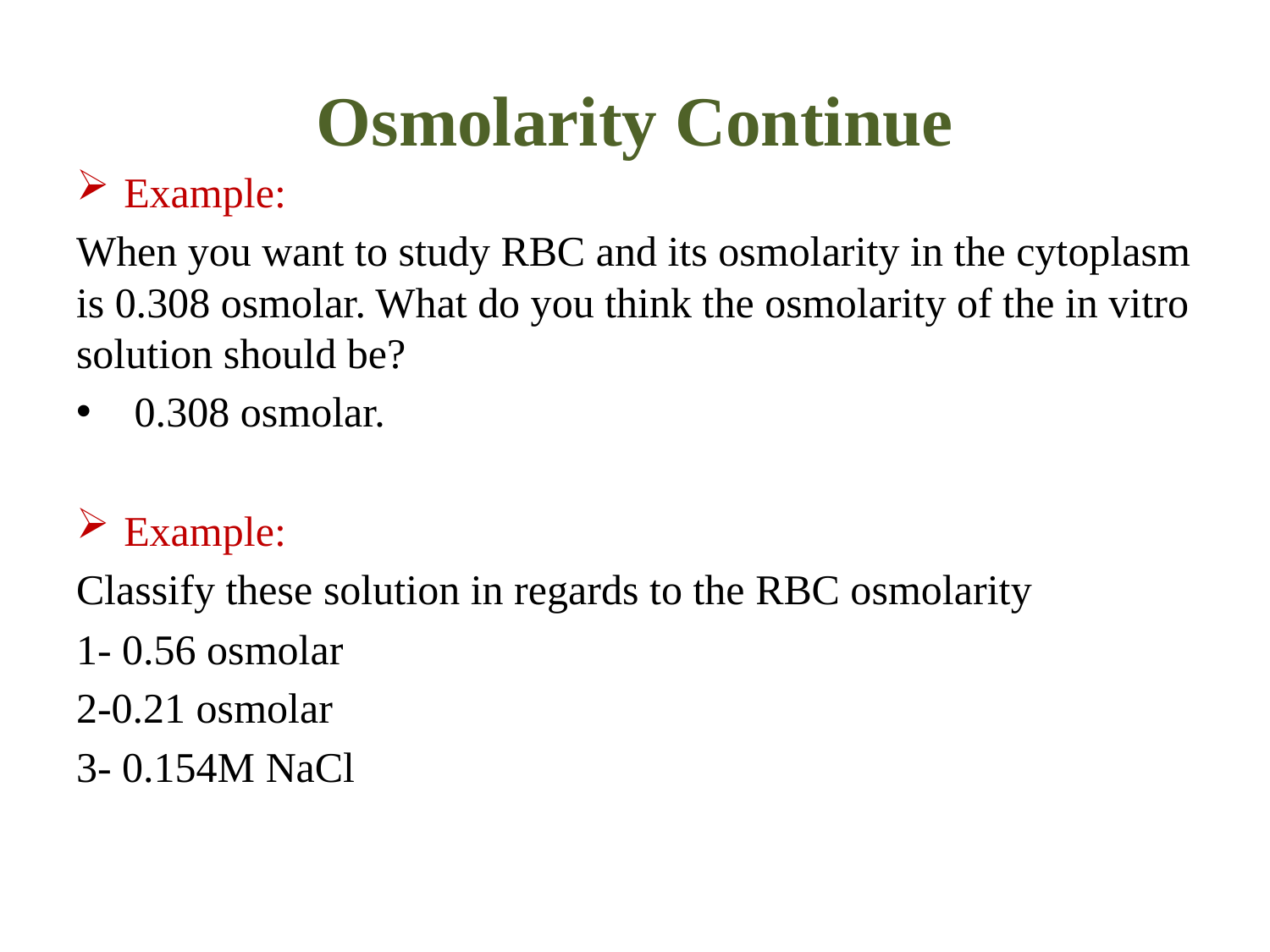

# Osmolarity Continue
Example:
When you want to study RBC and its osmolarity in the cytoplasm is 0.308 osmolar. What do you think the osmolarity of the in vitro solution should be?
 0.308 osmolar.

Example:
Classify these solution in regards to the RBC osmolarity
1- 0.56 osmolar
2-0.21 osmolar
3- 0.154M NaCl